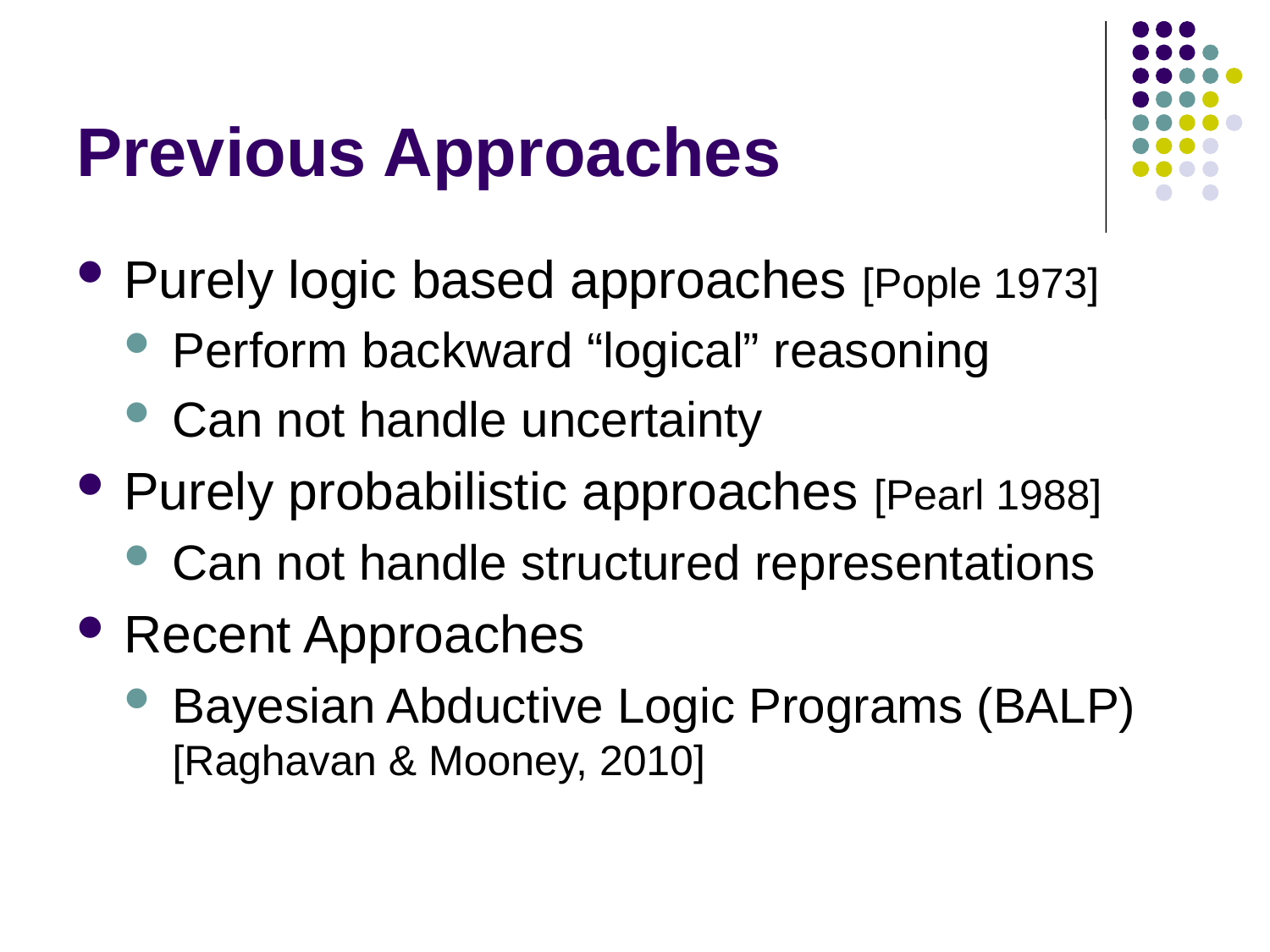

# Previous Approaches
Purely logic based approaches [Pople 1973]
Perform backward “logical” reasoning
Can not handle uncertainty
Purely probabilistic approaches [Pearl 1988]
Can not handle structured representations
Recent Approaches
Bayesian Abductive Logic Programs (BALP) [Raghavan & Mooney, 2010]